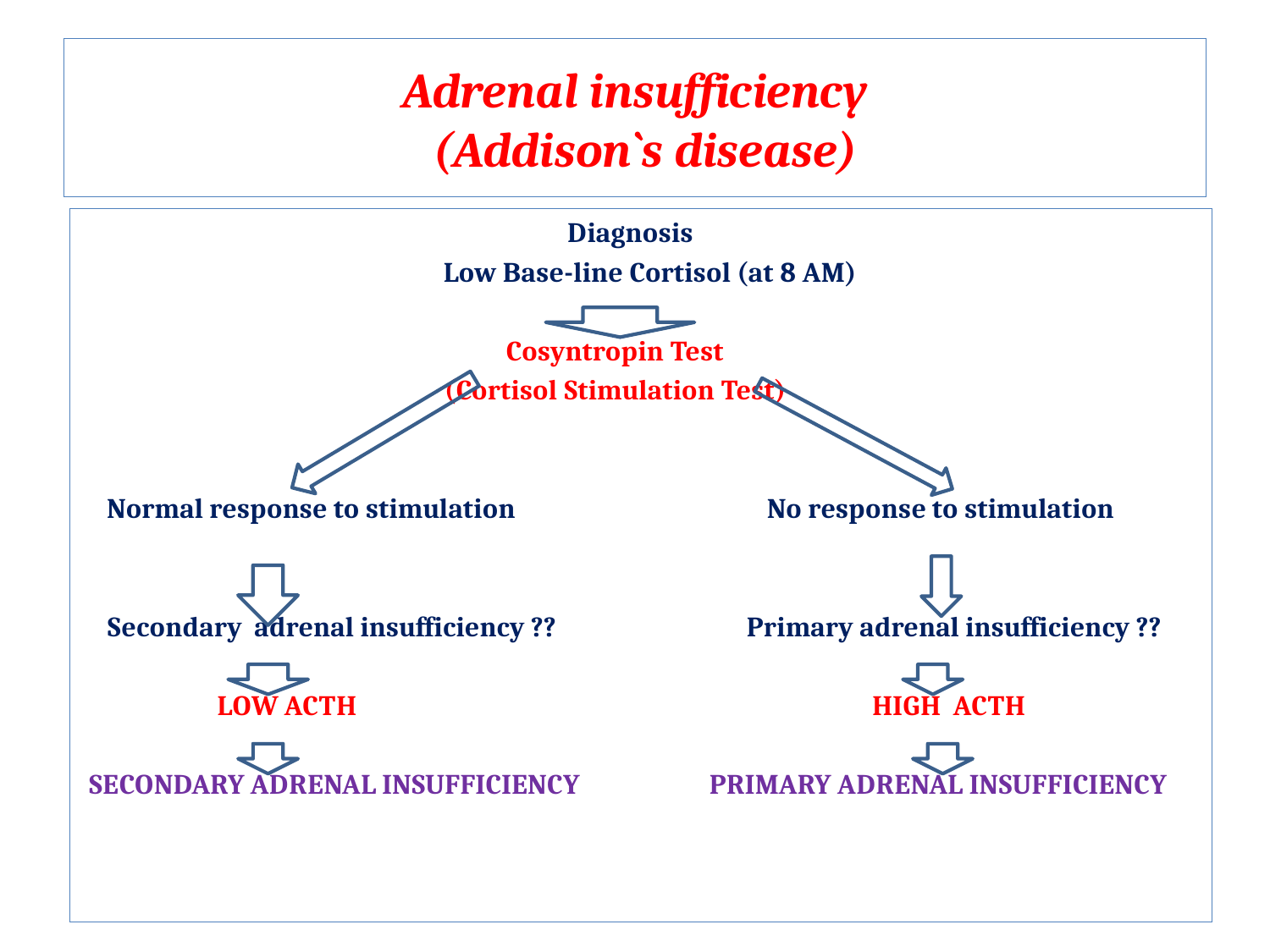

# Adrenal insufficiency (Addison`s disease)
                                                                               Diagnosis
   Low Base-line Cortisol (at 8 AM)

                                                                     Cosyntropin Test
                                                           (Cortisol Stimulation Test)

    Normal response to stimulation                                         No response to stimulation

    Secondary  adrenal insufficiency ??                               Primary adrenal insufficiency ??

                      LOW ACTH                                                                                    HIGH  ACTH

 SECONDARY ADRENAL INSUFFICIENCY                     PRIMARY ADRENAL INSUFFICIENCY